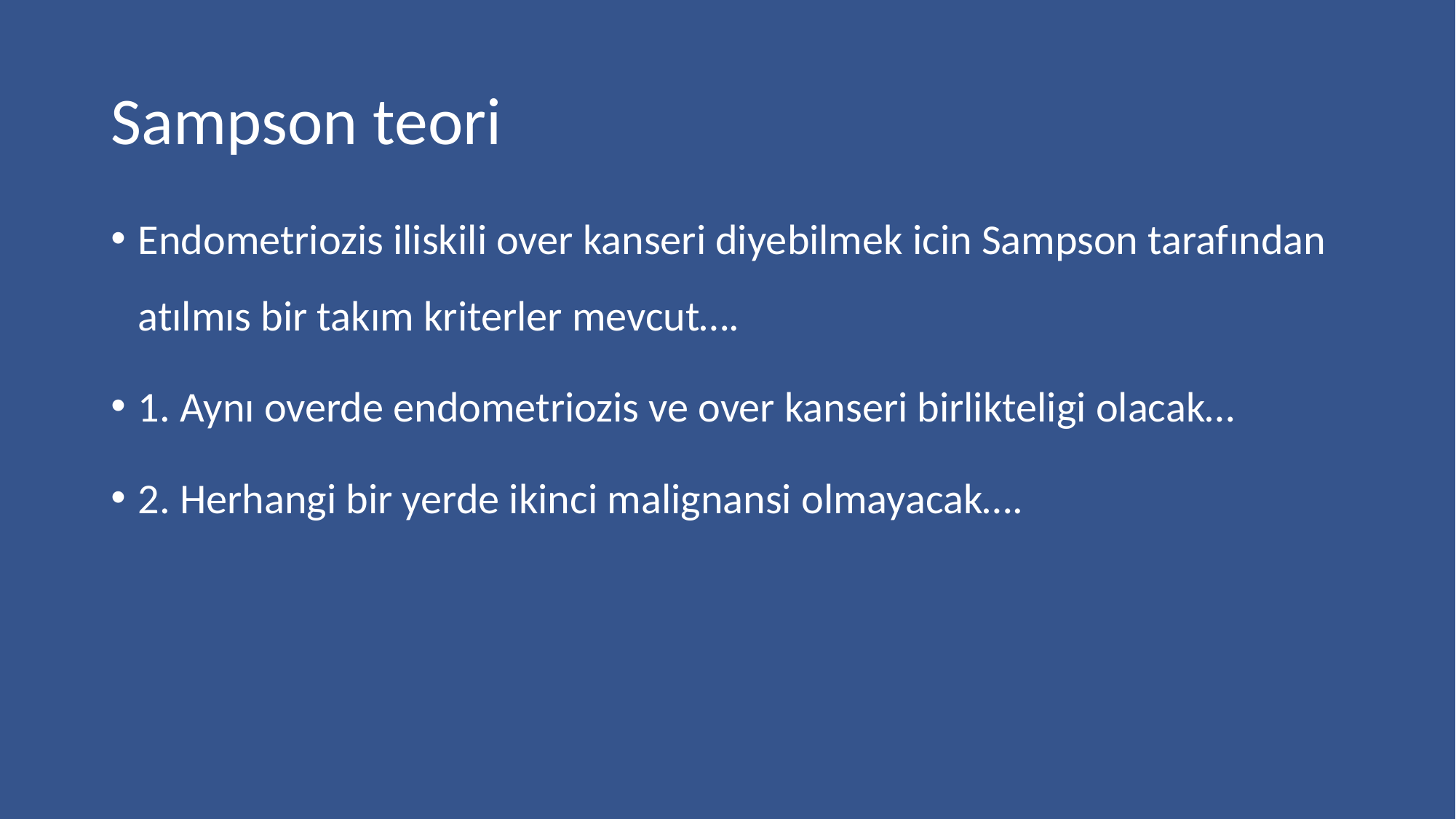

# Sampson teori
Endometriozis iliskili over kanseri diyebilmek icin Sampson tarafından atılmıs bir takım kriterler mevcut….
1. Aynı overde endometriozis ve over kanseri birlikteligi olacak…
2. Herhangi bir yerde ikinci malignansi olmayacak….